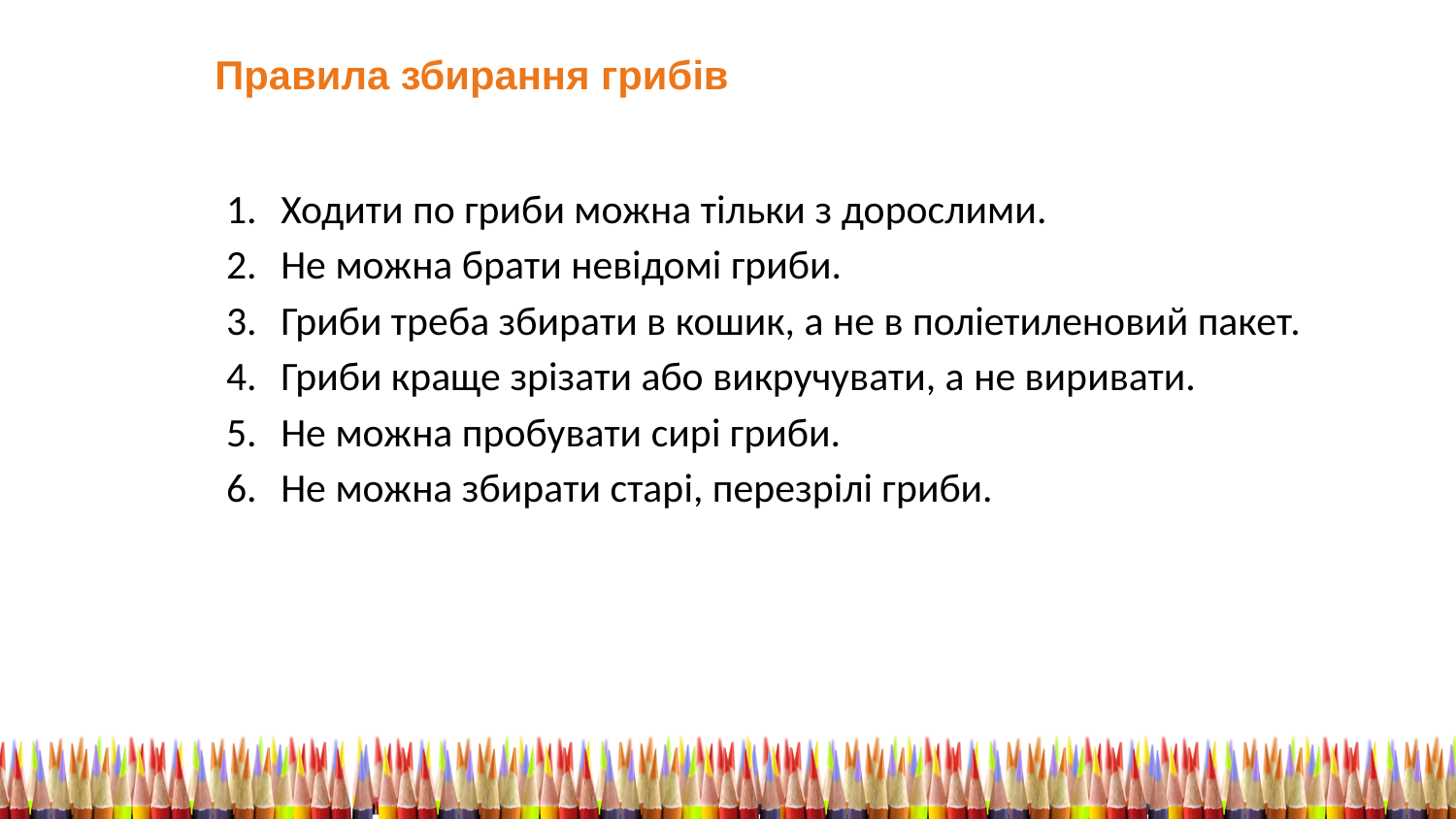

Правила збирання грибів
Ходити по гриби можна тільки з дорослими.
Не можна брати невідомі гриби.
Гриби треба збирати в кошик, а не в поліетиленовий пакет.
Гриби краще зрізати або викручувати, а не виривати.
Не можна пробувати сирі гриби.
Не можна збирати старі, перезрілі гриби.